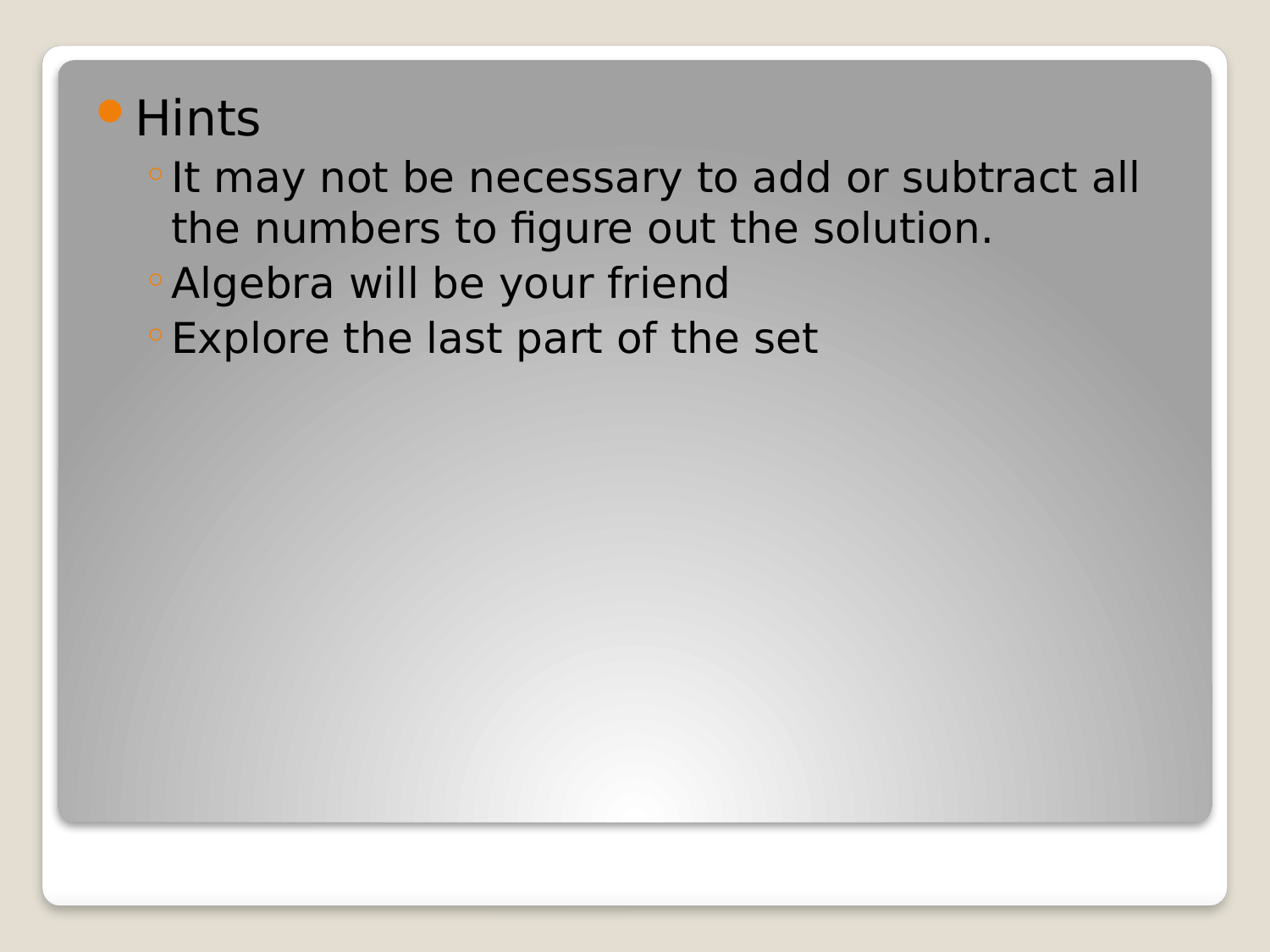

Hints
It may not be necessary to add or subtract all the numbers to figure out the solution.
Algebra will be your friend
Explore the last part of the set
#